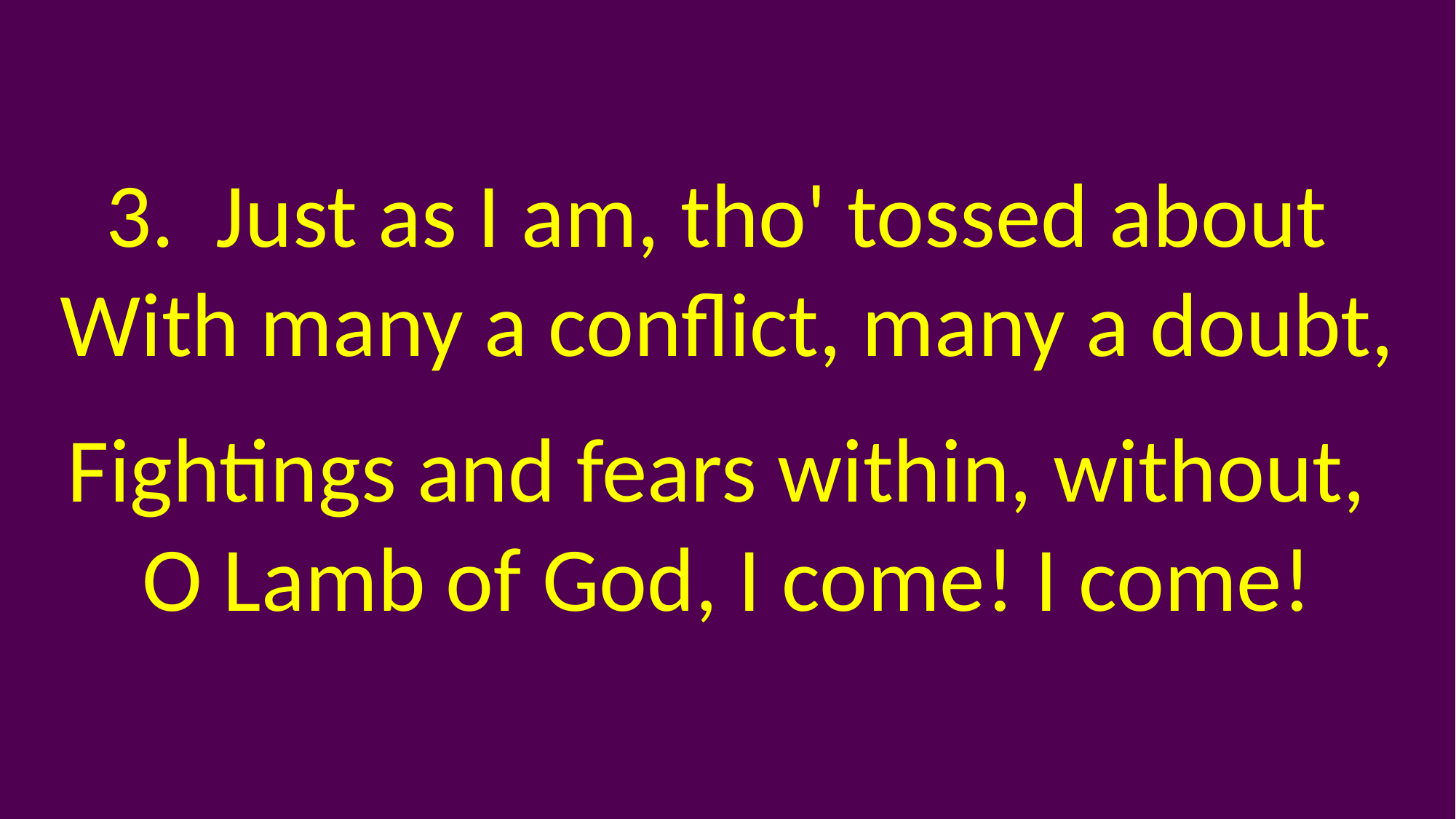

3.  Just as I am, tho' tossed about
With many a conflict, many a doubt,
Fightings and fears within, without,
O Lamb of God, I come! I come!